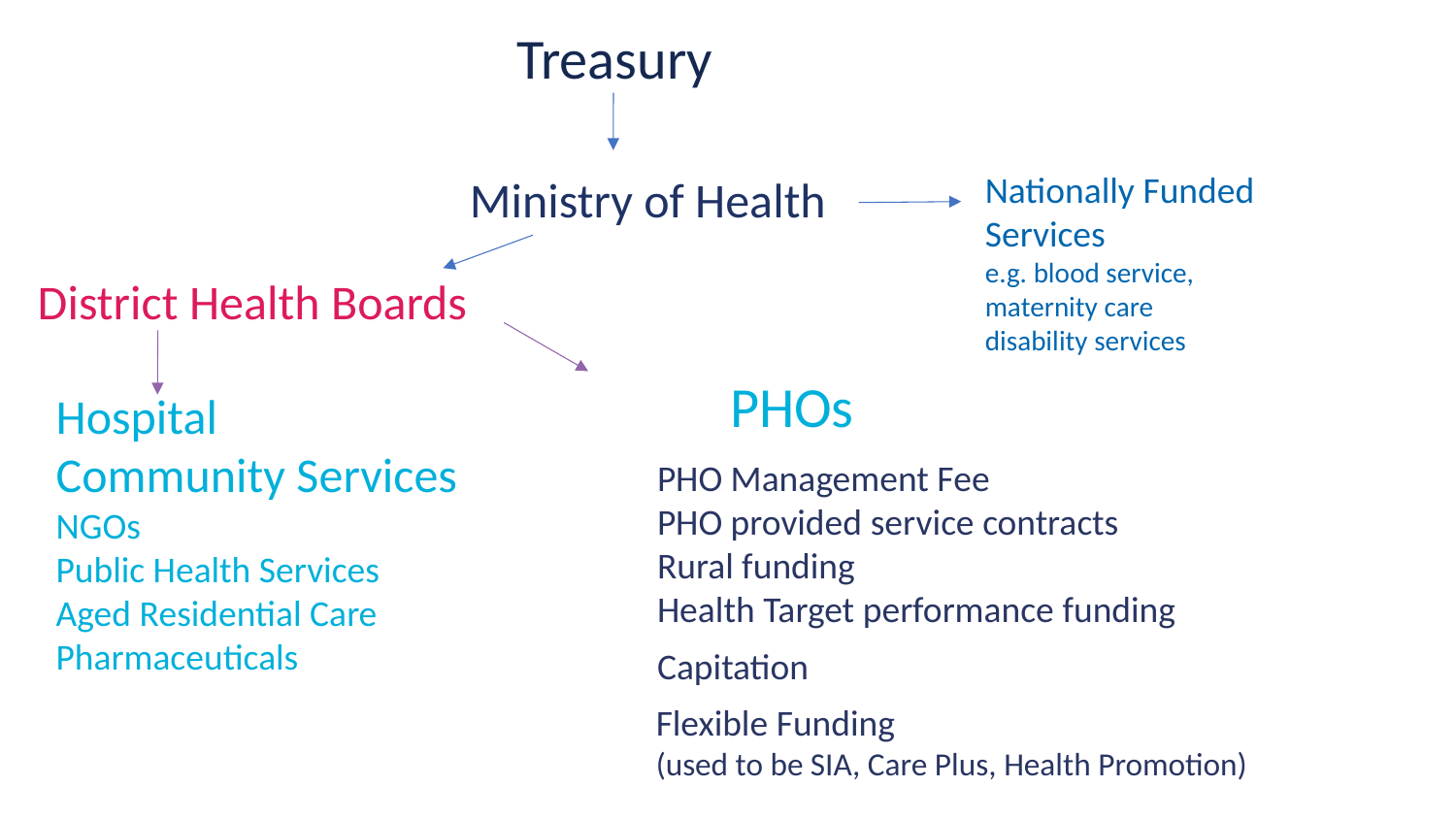

Treasury

Nationally Funded Services
e.g. blood service,        maternity care
disability services
Ministry of Health

District Health Boards
PHOs
Hospital
Community Services
PHO Management Fee
PHO provided service contracts
Rural funding
Health Target performance funding
NGOs
Public Health Services
Aged Residential Care
Pharmaceuticals
Capitation
Flexible Funding
(used to be SIA, Care Plus, Health Promotion)